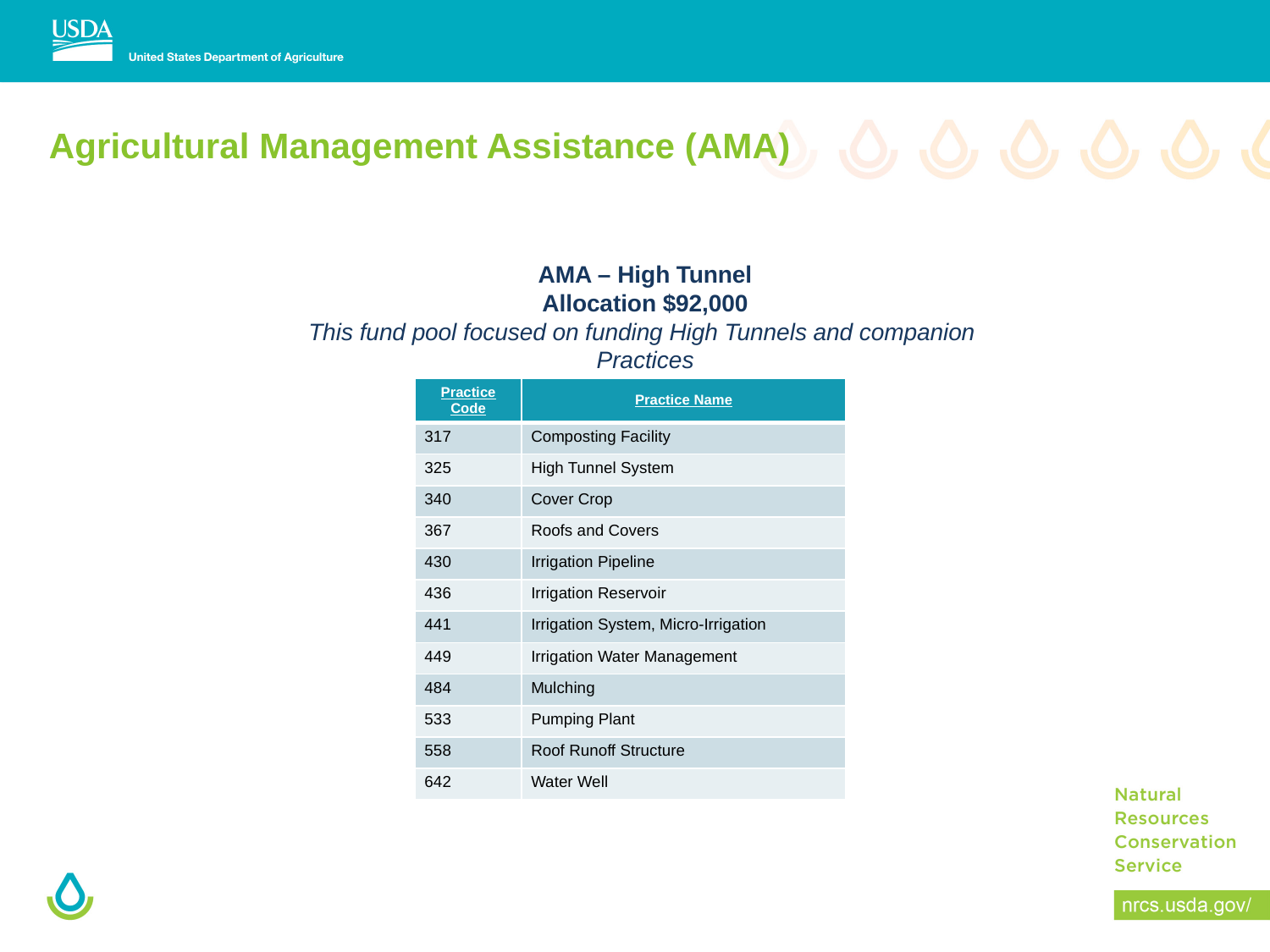

# Agricultural Management Assistance (AMA)
AMA – High Tunnel
Allocation $92,000
This fund pool focused on funding High Tunnels and companion
Practices
| Practice Code | Practice Name |
| --- | --- |
| 317 | Composting Facility |
| 325 | High Tunnel System |
| 340 | Cover Crop |
| 367 | Roofs and Covers |
| 430 | Irrigation Pipeline |
| 436 | Irrigation Reservoir |
| 441 | Irrigation System, Micro-Irrigation |
| 449 | Irrigation Water Management |
| 484 | Mulching |
| 533 | Pumping Plant |
| 558 | Roof Runoff Structure |
| 642 | Water Well |